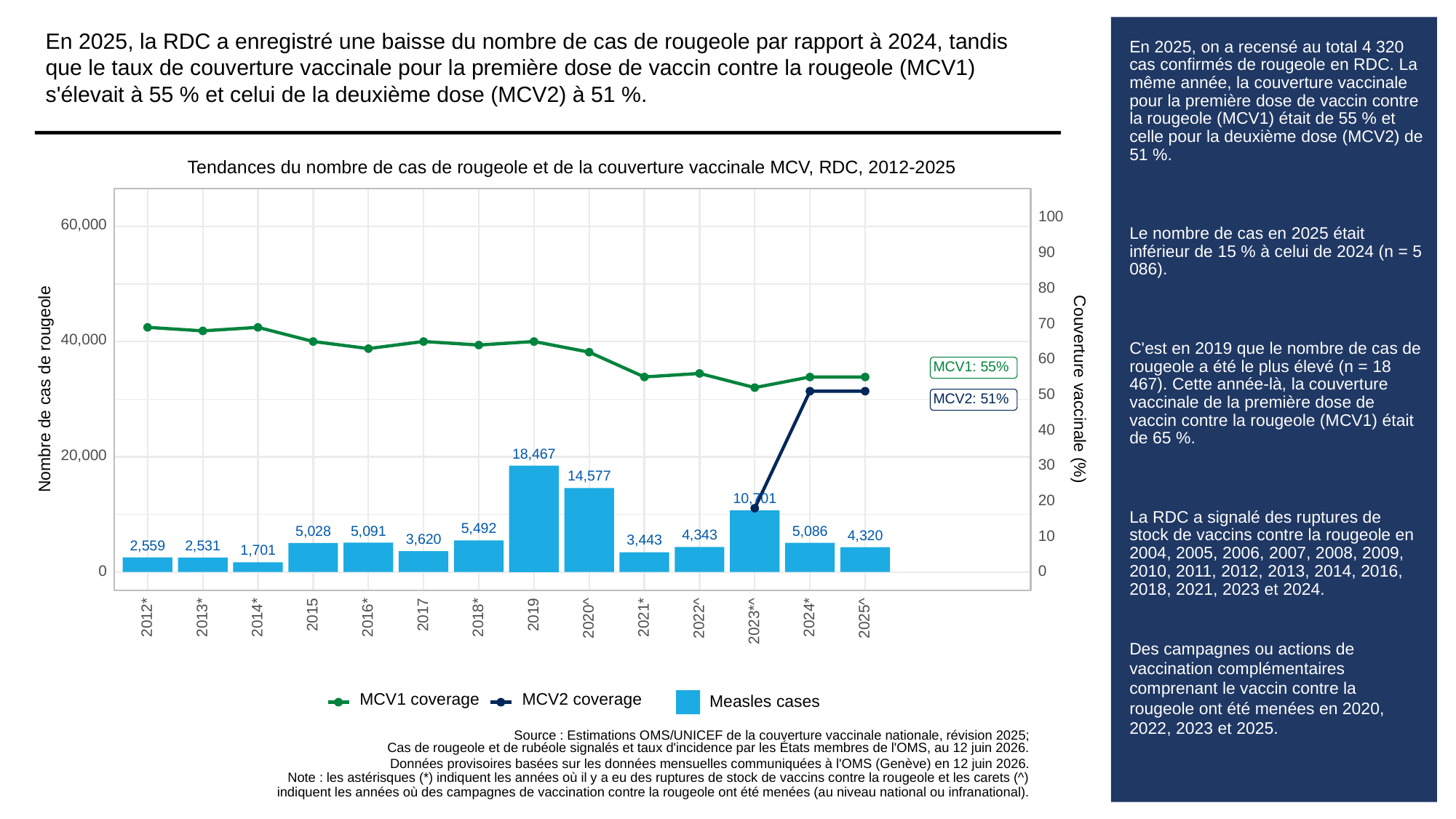

En 2025, la RDC a enregistré une baisse du nombre de cas de rougeole par rapport à 2024, tandis que le taux de couverture vaccinale pour la première dose de vaccin contre la rougeole (MCV1) s'élevait à 55 % et celui de la deuxième dose (MCV2) à 51 %.
# En 2025, on a recensé au total 4 320 cas confirmés de rougeole en RDC. La même année, la couverture vaccinale pour la première dose de vaccin contre la rougeole (MCV1) était de 55 % et celle pour la deuxième dose (MCV2) de 51 %.

Le nombre de cas en 2025 était inférieur de 15 % à celui de 2024 (n = 5 086).

C'est en 2019 que le nombre de cas de rougeole a été le plus élevé (n = 18 467). Cette année-là, la couverture vaccinale de la première dose de vaccin contre la rougeole (MCV1) était de 65 %.

La RDC a signalé des ruptures de stock de vaccins contre la rougeole en 2004, 2005, 2006, 2007, 2008, 2009, 2010, 2011, 2012, 2013, 2014, 2016, 2018, 2021, 2023 et 2024.

Des campagnes ou actions de vaccination complémentaires comprenant le vaccin contre la rougeole ont été menées en 2020, 2022, 2023 et 2025.

Tendances du nombre de cas de rougeole et de la couverture vaccinale MCV, RDC, 2012-2025

100
60,000

90
80

70

40,000

60

MCV1: 55%

Couverture vaccinale (%)
Nombre de cas de rougeole

50

MCV2: 51%

40
18,467
20,000

30

14,577

10,701
20

5,492
5,091
5,086
5,028
4,343
4,320
10
3,620
3,443
2,559
2,531

1,701

0
0

2015
2017
2019
2013*
2012*
2014*
2016*
2018*
2021*
2024*
2020^
2022^
2025^
2023*^

MCV1 coverage
MCV2 coverage
Measles cases

Source : Estimations OMS/UNICEF de la couverture vaccinale nationale, révision 2025;
Cas de rougeole et de rubéole signalés et taux d'incidence par les États membres de l'OMS, au 12 juin 2026.
Données provisoires basées sur les données mensuelles communiquées à l'OMS (Genève) en 12 juin 2026.
Note : les astérisques (*) indiquent les années où il y a eu des ruptures de stock de vaccins contre la rougeole et les carets (^)
indiquent les années où des campagnes de vaccination contre la rougeole ont été menées (au niveau national ou infranational).